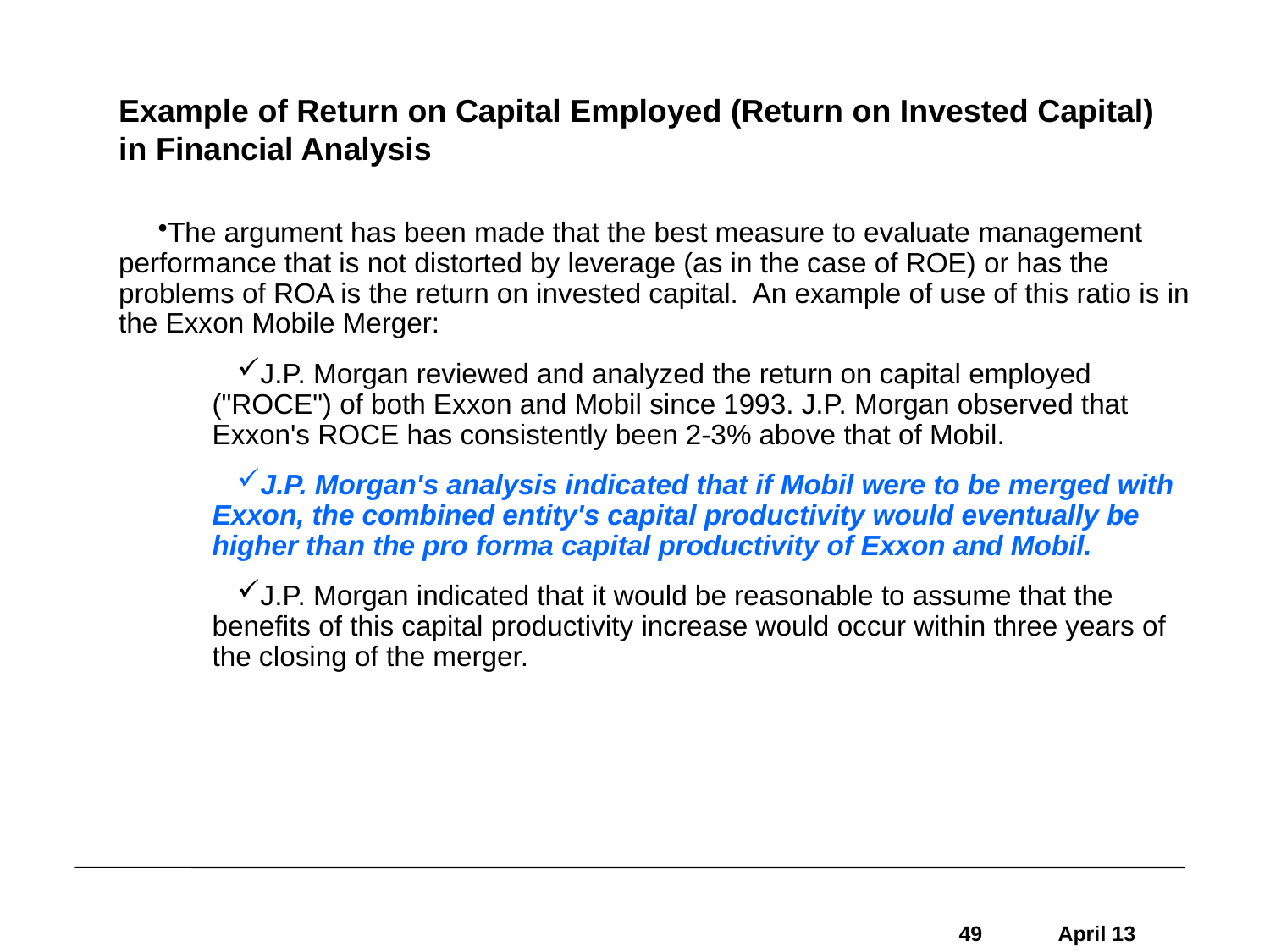

# Example of Return on Capital Employed (Return on Invested Capital) in Financial Analysis
The argument has been made that the best measure to evaluate management performance that is not distorted by leverage (as in the case of ROE) or has the problems of ROA is the return on invested capital.  An example of use of this ratio is in the Exxon Mobile Merger:
J.P. Morgan reviewed and analyzed the return on capital employed ("ROCE") of both Exxon and Mobil since 1993. J.P. Morgan observed that Exxon's ROCE has consistently been 2-3% above that of Mobil.
J.P. Morgan's analysis indicated that if Mobil were to be merged with Exxon, the combined entity's capital productivity would eventually be higher than the pro forma capital productivity of Exxon and Mobil.
J.P. Morgan indicated that it would be reasonable to assume that the benefits of this capital productivity increase would occur within three years of the closing of the merger.